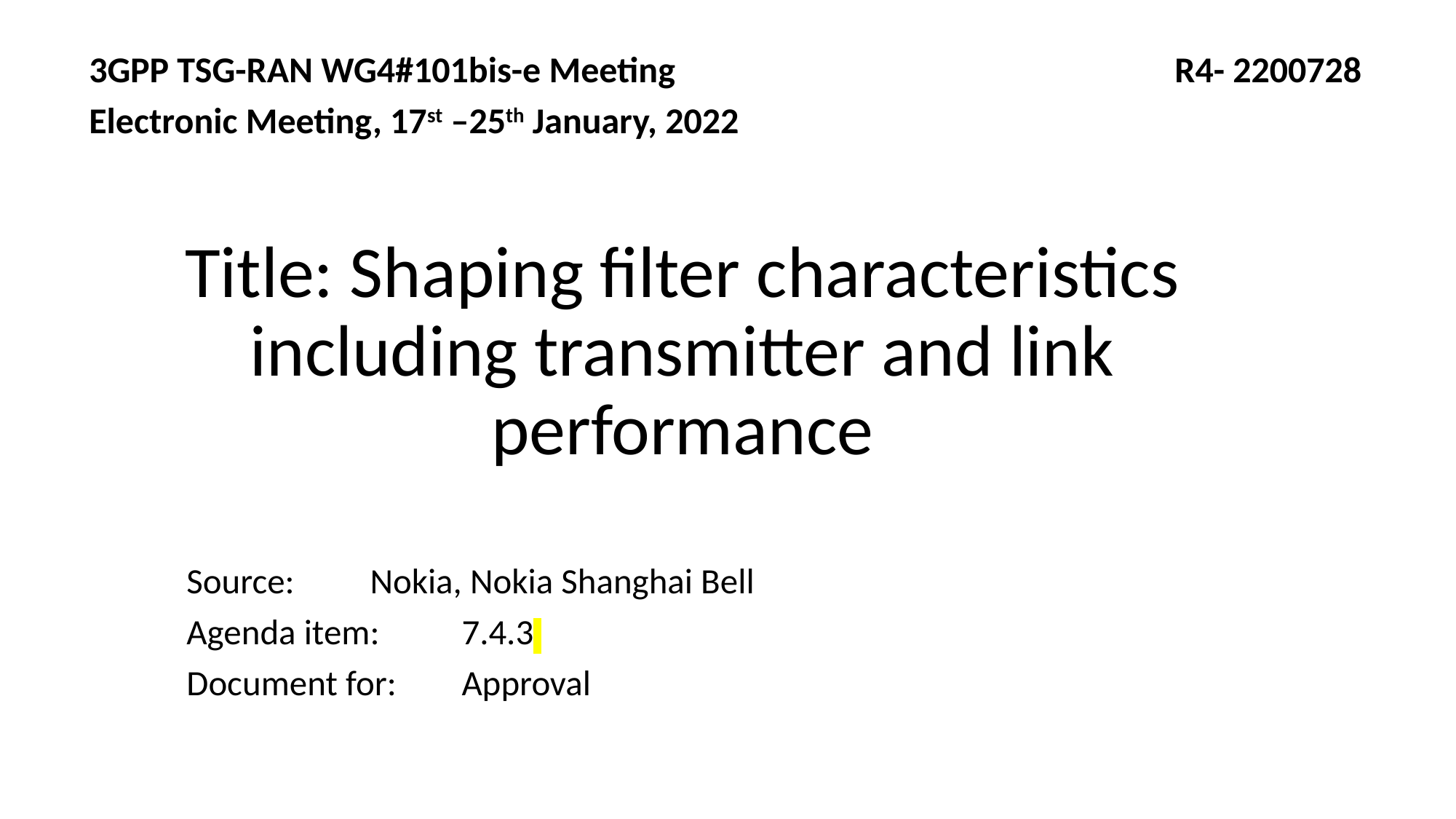

3GPP TSG-RAN WG4#101bis-e Meeting                                                             R4- 2200728
Electronic Meeting, 17st –25th January, 2022
# Title: Shaping filter characteristics including transmitter and link performance
Source:		Nokia, Nokia Shanghai Bell
Agenda item:		7.4.3
Document for:	Approval